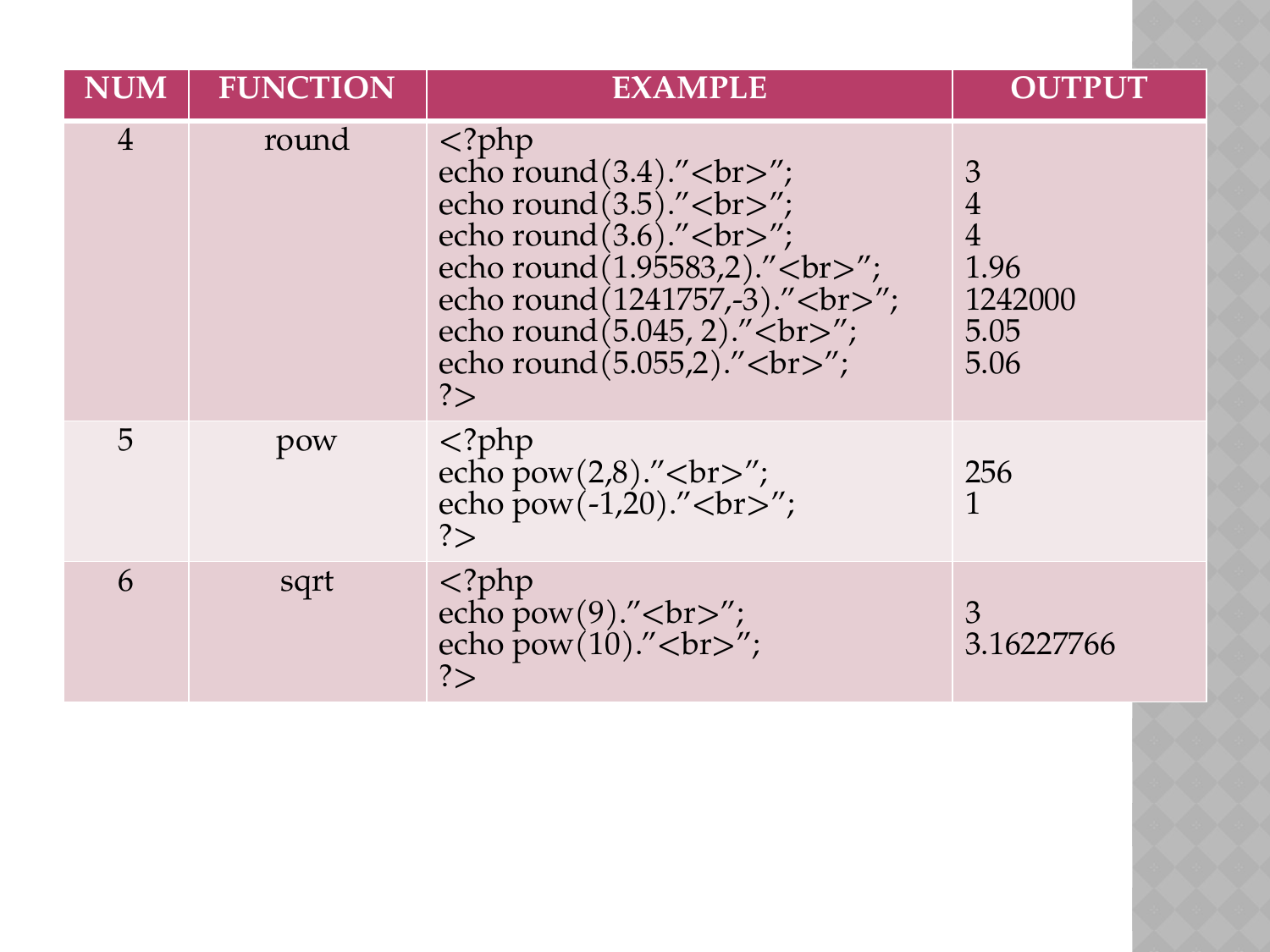

| NUM | FUNCTION | EXAMPLE | OUTPUT |
| --- | --- | --- | --- |
| 4 | round | <?php echo round(3.4).”<br>”; echo round(3.5).”<br>”; echo round(3.6).”<br>”; echo round(1.95583,2).”<br>”; echo round(1241757,-3).”<br>”; echo round(5.045, 2).”<br>”; echo round(5.055,2).”<br>”; ?> | 3 4 4 1.96 1242000 5.05 5.06 |
| 5 | pow | <?php echo pow(2,8).”<br>”; echo pow(-1,20).”<br>”; ?> | 256 1 |
| 6 | sqrt | <?php echo pow(9).”<br>”; echo pow(10).”<br>”; ?> | 3 3.16227766 |